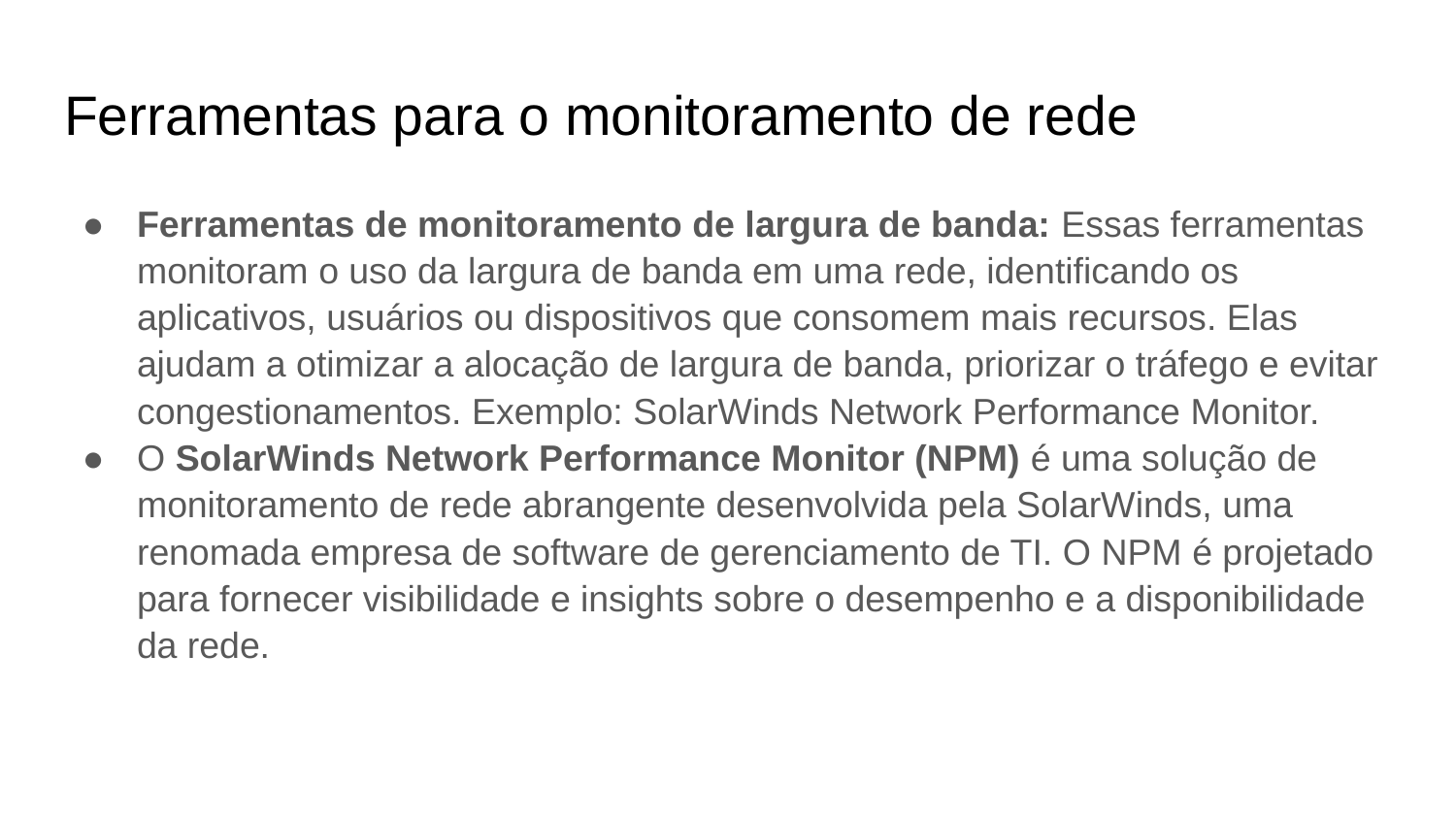

# Ferramentas para o monitoramento de rede
Ferramentas de monitoramento de largura de banda: Essas ferramentas monitoram o uso da largura de banda em uma rede, identificando os aplicativos, usuários ou dispositivos que consomem mais recursos. Elas ajudam a otimizar a alocação de largura de banda, priorizar o tráfego e evitar congestionamentos. Exemplo: SolarWinds Network Performance Monitor.
O SolarWinds Network Performance Monitor (NPM) é uma solução de monitoramento de rede abrangente desenvolvida pela SolarWinds, uma renomada empresa de software de gerenciamento de TI. O NPM é projetado para fornecer visibilidade e insights sobre o desempenho e a disponibilidade da rede.